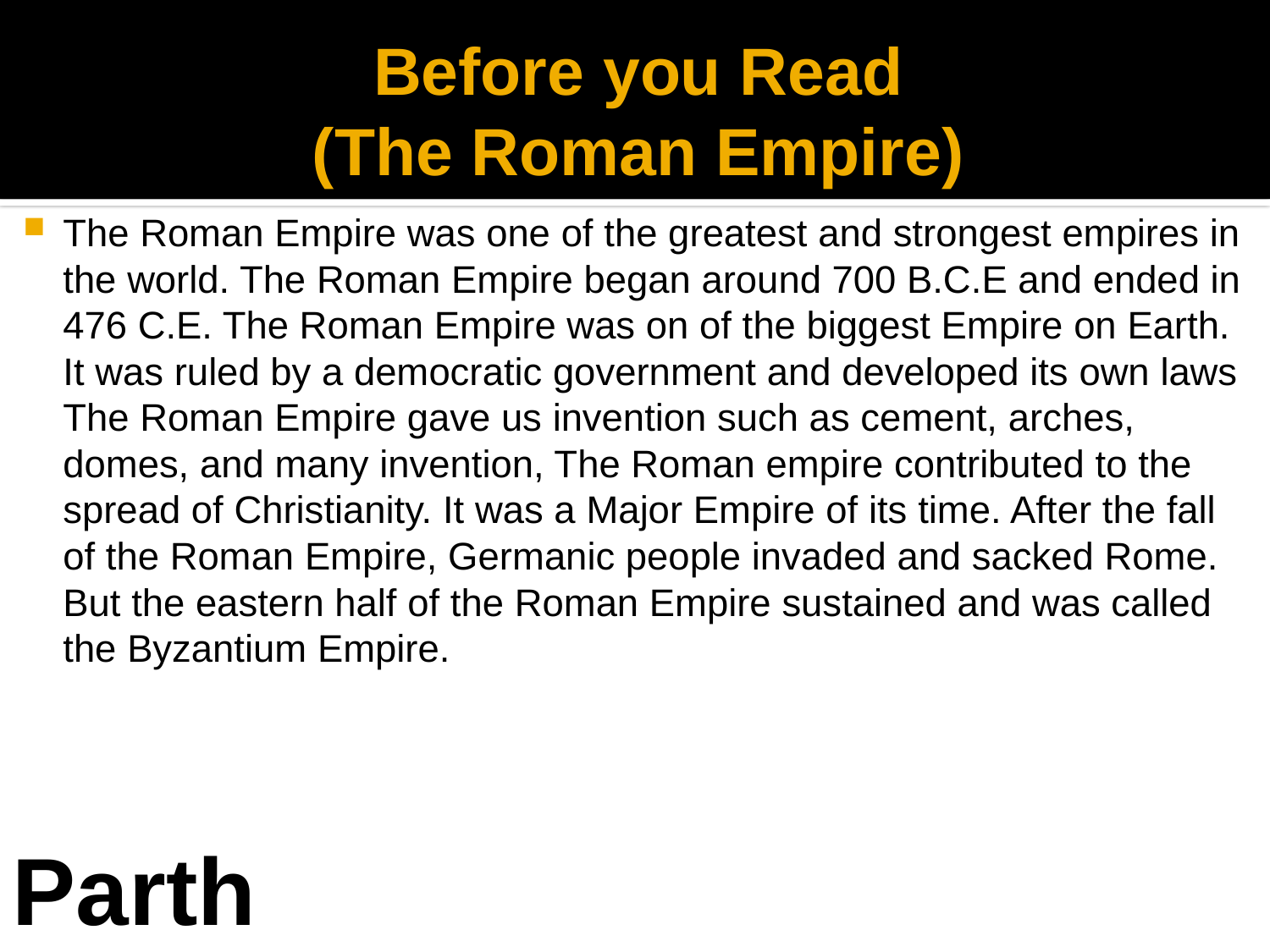

# Before you Read (The Roman Empire)
The Roman Empire was one of the greatest and strongest empires in the world. The Roman Empire began around 700 B.C.E and ended in 476 C.E. The Roman Empire was on of the biggest Empire on Earth. It was ruled by a democratic government and developed its own laws The Roman Empire gave us invention such as cement, arches, domes, and many invention, The Roman empire contributed to the spread of Christianity. It was a Major Empire of its time. After the fall of the Roman Empire, Germanic people invaded and sacked Rome. But the eastern half of the Roman Empire sustained and was called the Byzantium Empire.
Parth